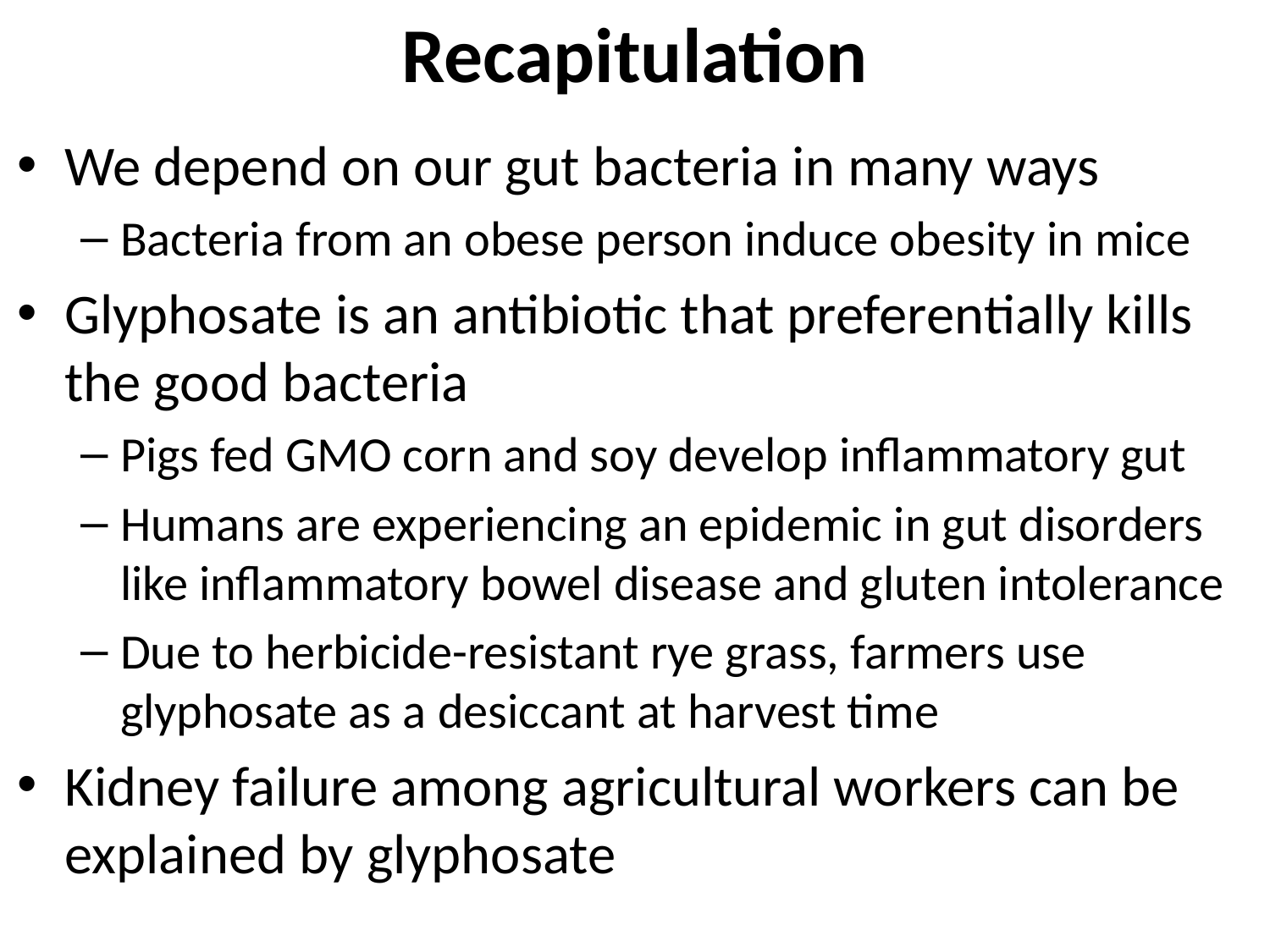

# Recapitulation
We depend on our gut bacteria in many ways
Bacteria from an obese person induce obesity in mice
Glyphosate is an antibiotic that preferentially kills the good bacteria
Pigs fed GMO corn and soy develop inflammatory gut
Humans are experiencing an epidemic in gut disorders like inflammatory bowel disease and gluten intolerance
Due to herbicide-resistant rye grass, farmers use glyphosate as a desiccant at harvest time
Kidney failure among agricultural workers can be explained by glyphosate